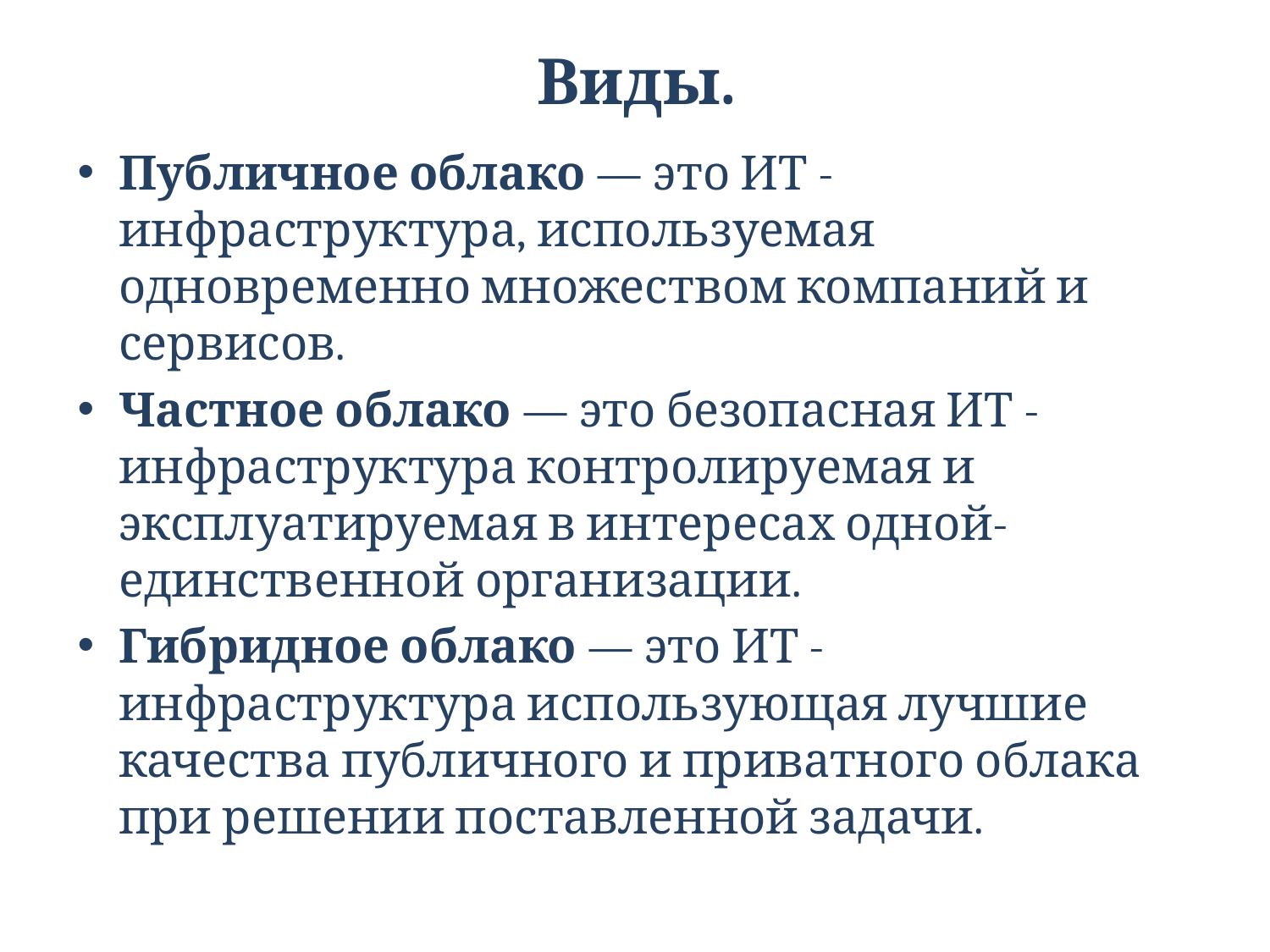

# Виды.
Публичное облако — это ИТ - инфраструктура, используемая одновременно множеством компаний и сервисов.
Частное облако — это безопасная ИТ - инфраструктура контролируемая и эксплуатируемая в интересах одной-единственной организации.
Гибридное облако — это ИТ - инфраструктура использующая лучшие качества публичного и приватного облака при решении поставленной задачи.